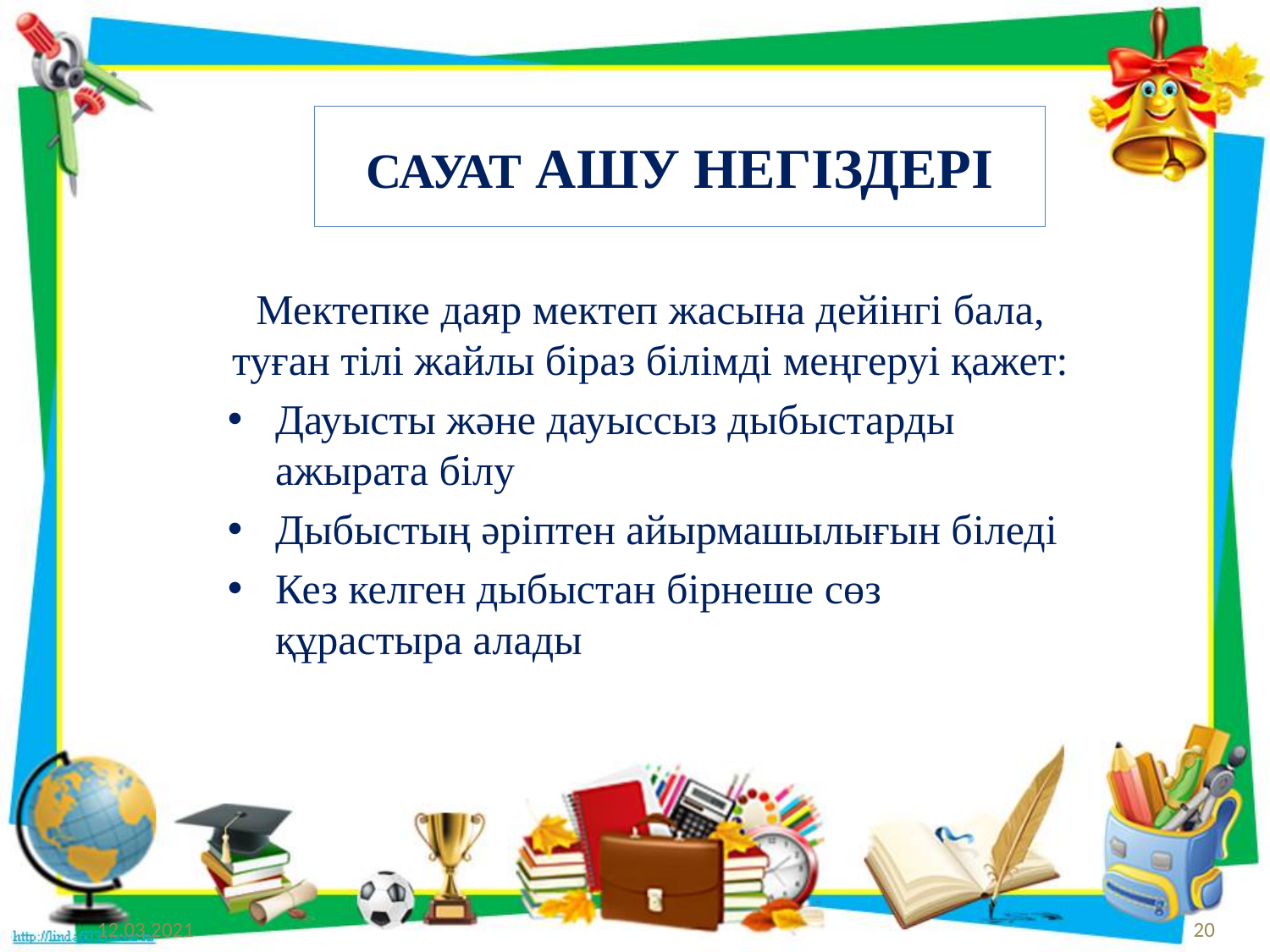

# САУАТ АШУ НЕГІЗДЕРІ
Мектепке даяр мектеп жасына дейінгі бала, туған тілі жайлы біраз білімді меңгеруі қажет:
Дауысты және дауыссыз дыбыстарды ажырата білу
Дыбыстың әріптен айырмашылығын біледі
Кез келген дыбыстан бірнеше сөз құрастыра алады